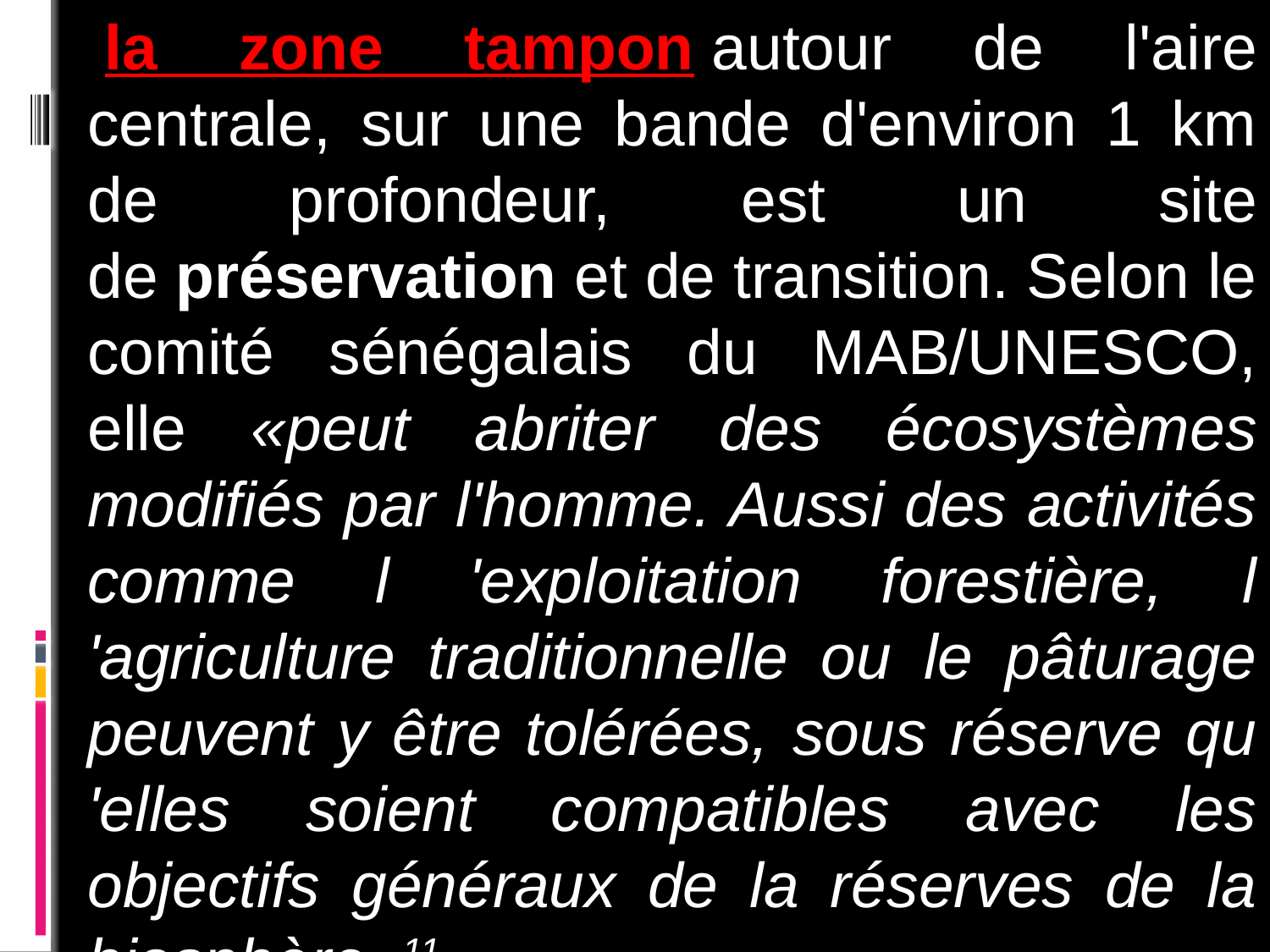

la zone tampon autour de l'aire centrale, sur une bande d'environ 1 km de profondeur, est un site de préservation et de transition. Selon le comité sénégalais du MAB/UNESCO, elle «peut abriter des écosystèmes modifiés par l'homme. Aussi des activités comme l 'exploitation forestière, l 'agriculture traditionnelle ou le pâturage peuvent y être tolérées, sous réserve qu 'elles soient compatibles avec les objectifs généraux de la réserves de la biosphère»11.